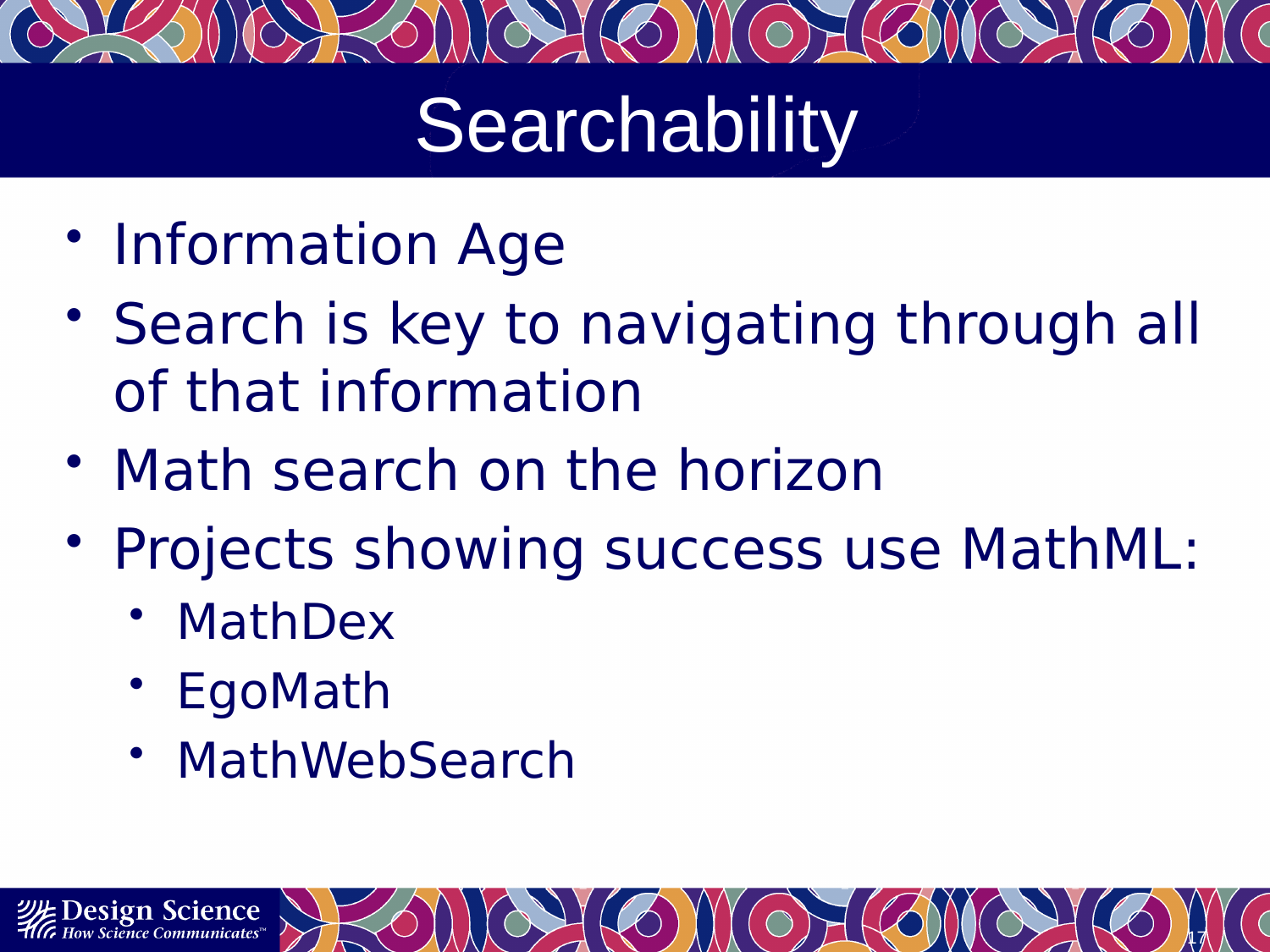

# Searchability
Information Age
Search is key to navigating through all of that information
Math search on the horizon
Projects showing success use MathML:
MathDex
EgoMath
MathWebSearch

17